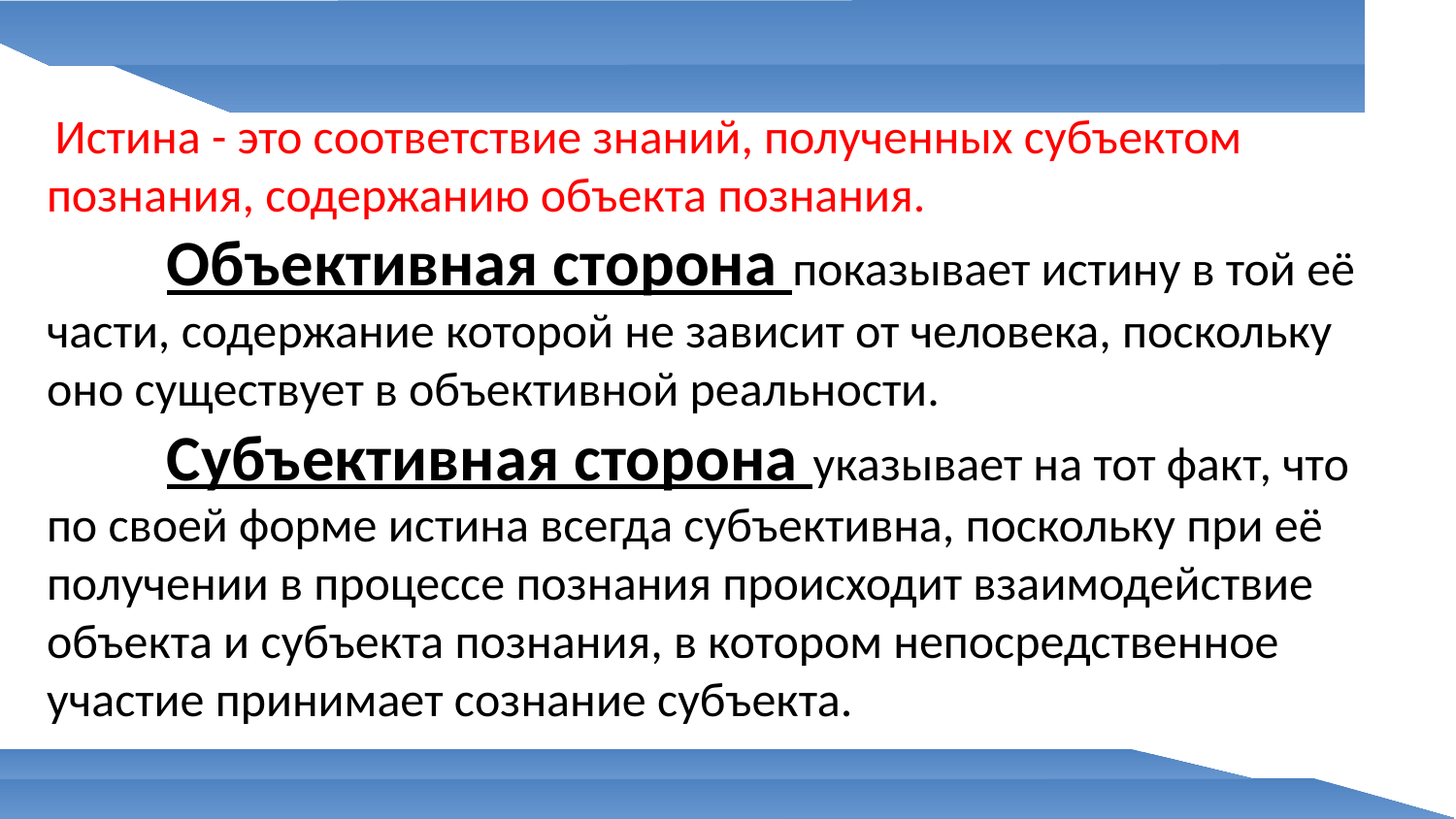

Истина - это соответствие знаний, полученных субъектом познания, содержанию объекта познания.
           Объективная сторона показывает истину в той её части, содержание которой не зависит от человека, поскольку оно существует в объективной реальности.
           Субъективная сторона указывает на тот факт, что по своей форме истина всегда субъективна, поскольку при её получении в процессе познания происходит взаимодействие объекта и субъекта познания, в котором непосредственное участие принимает сознание субъекта.